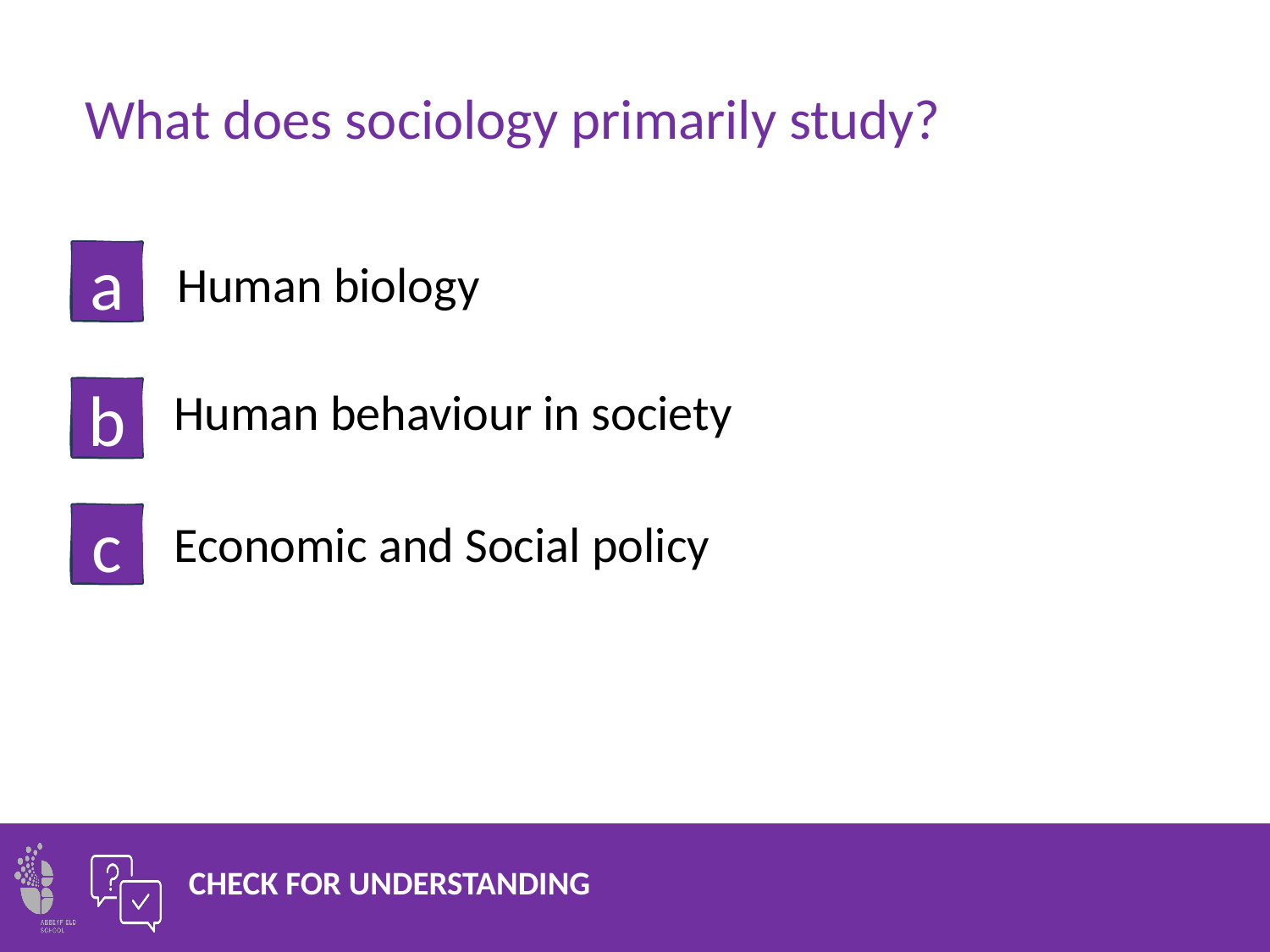

What does sociology primarily study?
a
Human biology

Human behaviour in society
b
Economic and Social policy
c